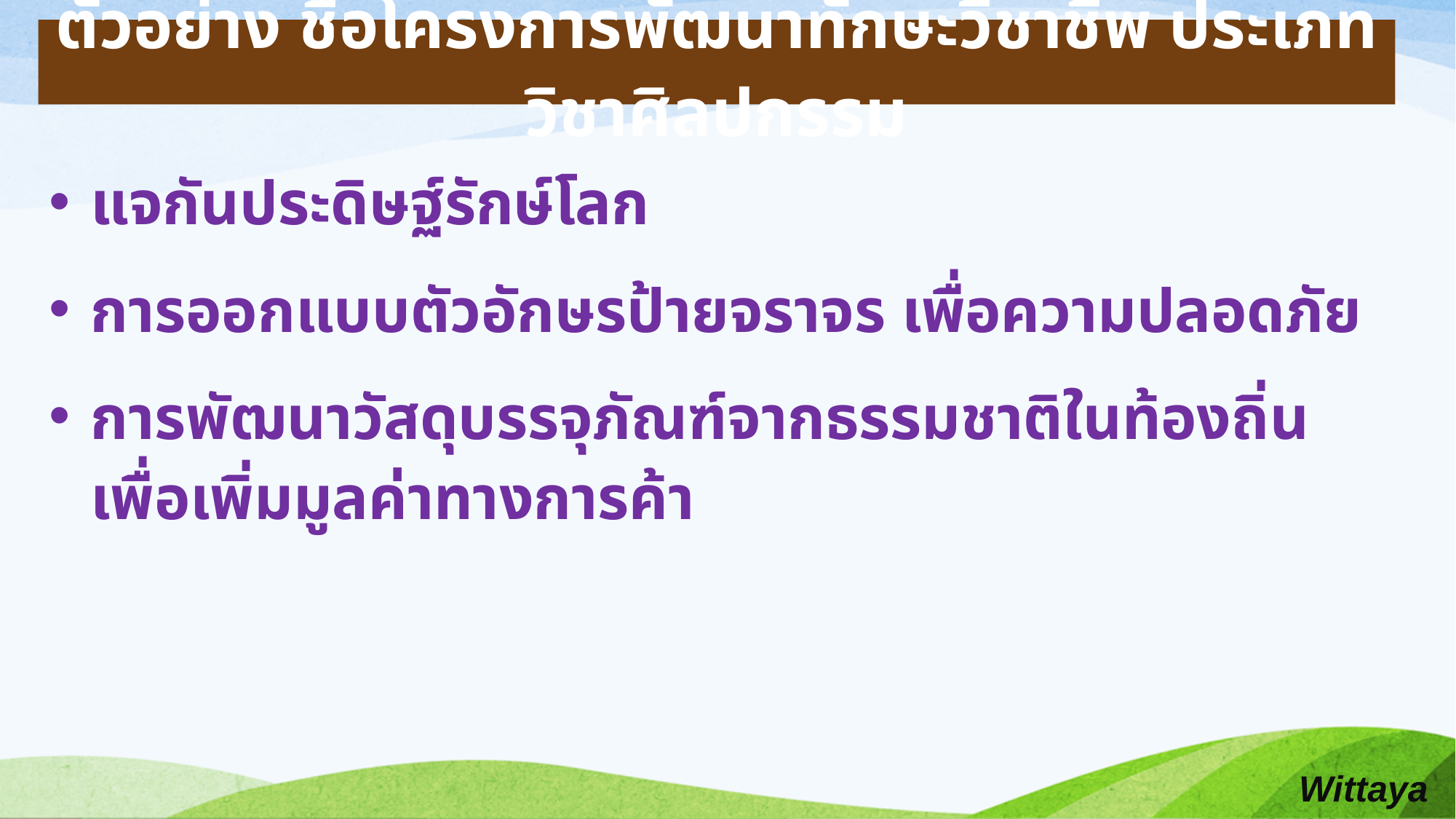

ตัวอย่าง ชื่อโครงการพัฒนาทักษะวิชาชีพ ประเภทวิชาศิลปกรรม
แจกันประดิษฐ์รักษ์โลก
การออกแบบตัวอักษรป้ายจราจร เพื่อความปลอดภัย
การพัฒนาวัสดุบรรจุภัณฑ์จากธรรมชาติในท้องถิ่น เพื่อเพิ่มมูลค่าทางการค้า
Wittaya Jaiwithee ...